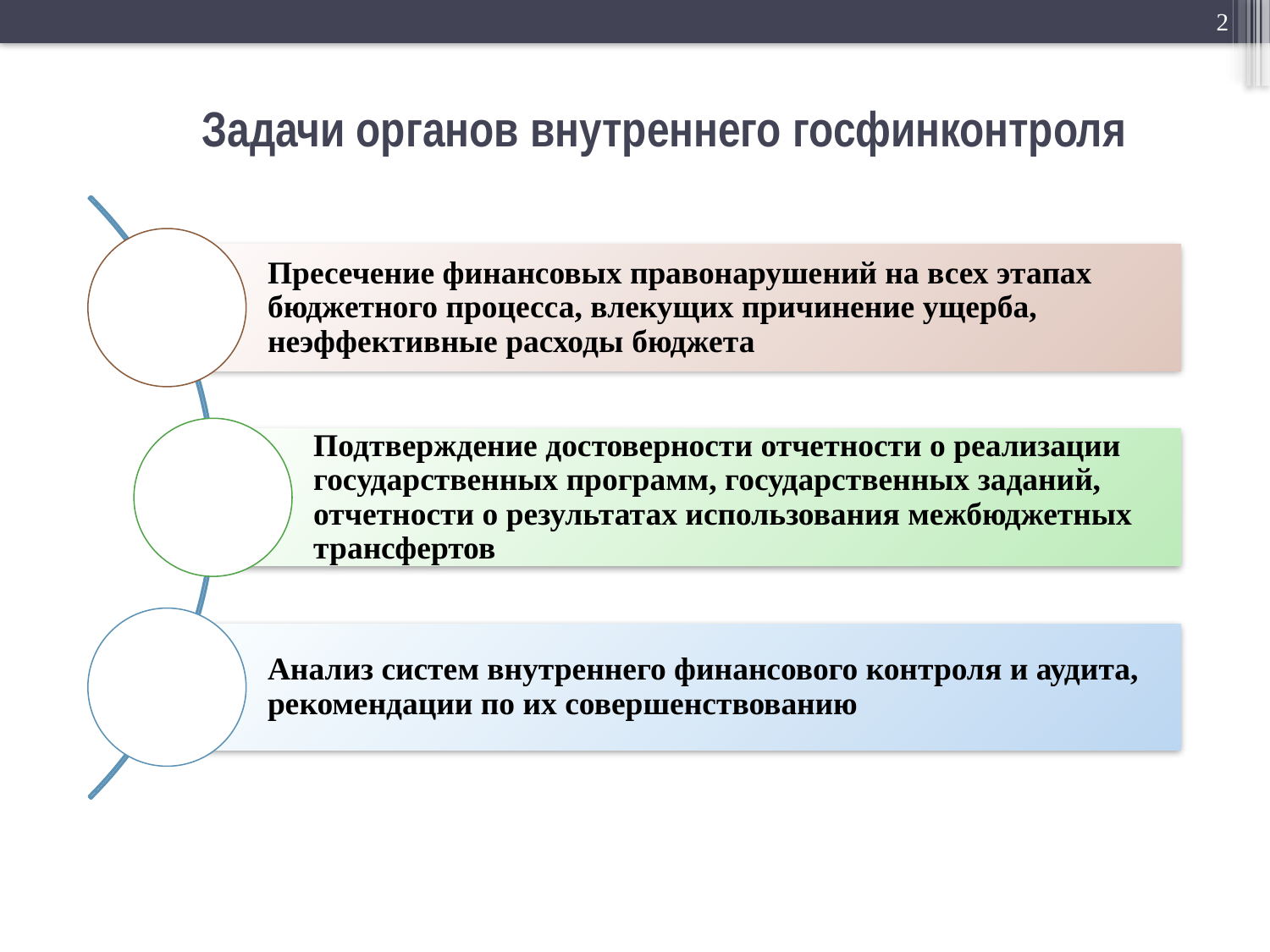

2
Задачи органов внутреннего госфинконтроля
Пресечение финансовых правонарушений на всех этапах бюджетного процесса, влекущих причинение ущерба, неэффективные расходы бюджета
Подтверждение достоверности отчетности о реализации государственных программ, государственных заданий, отчетности о результатах использования межбюджетных трансфертов
Анализ систем внутреннего финансового контроля и аудита, рекомендации по их совершенствованию